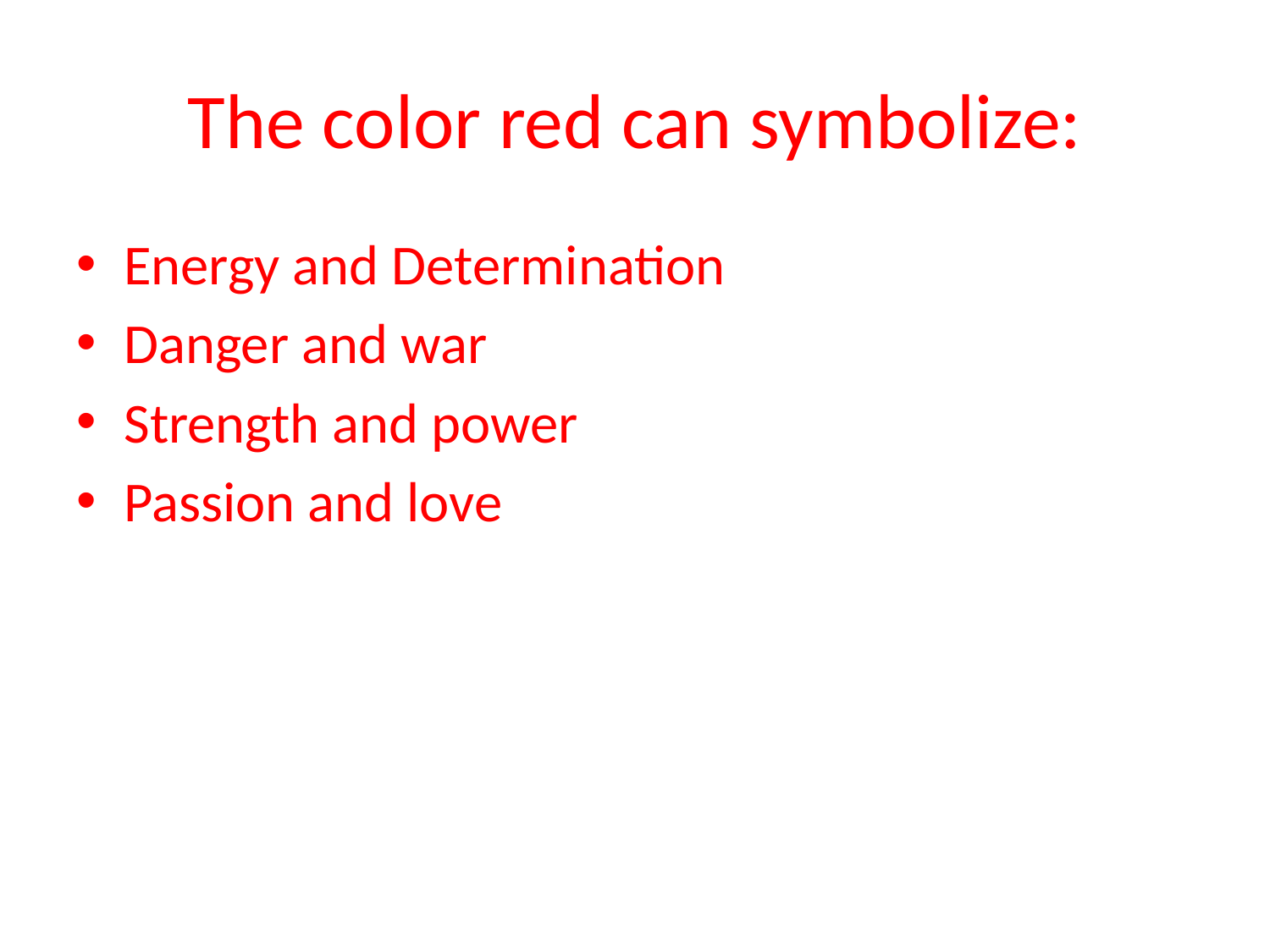

# The color red can symbolize:
Energy and Determination
Danger and war
Strength and power
Passion and love